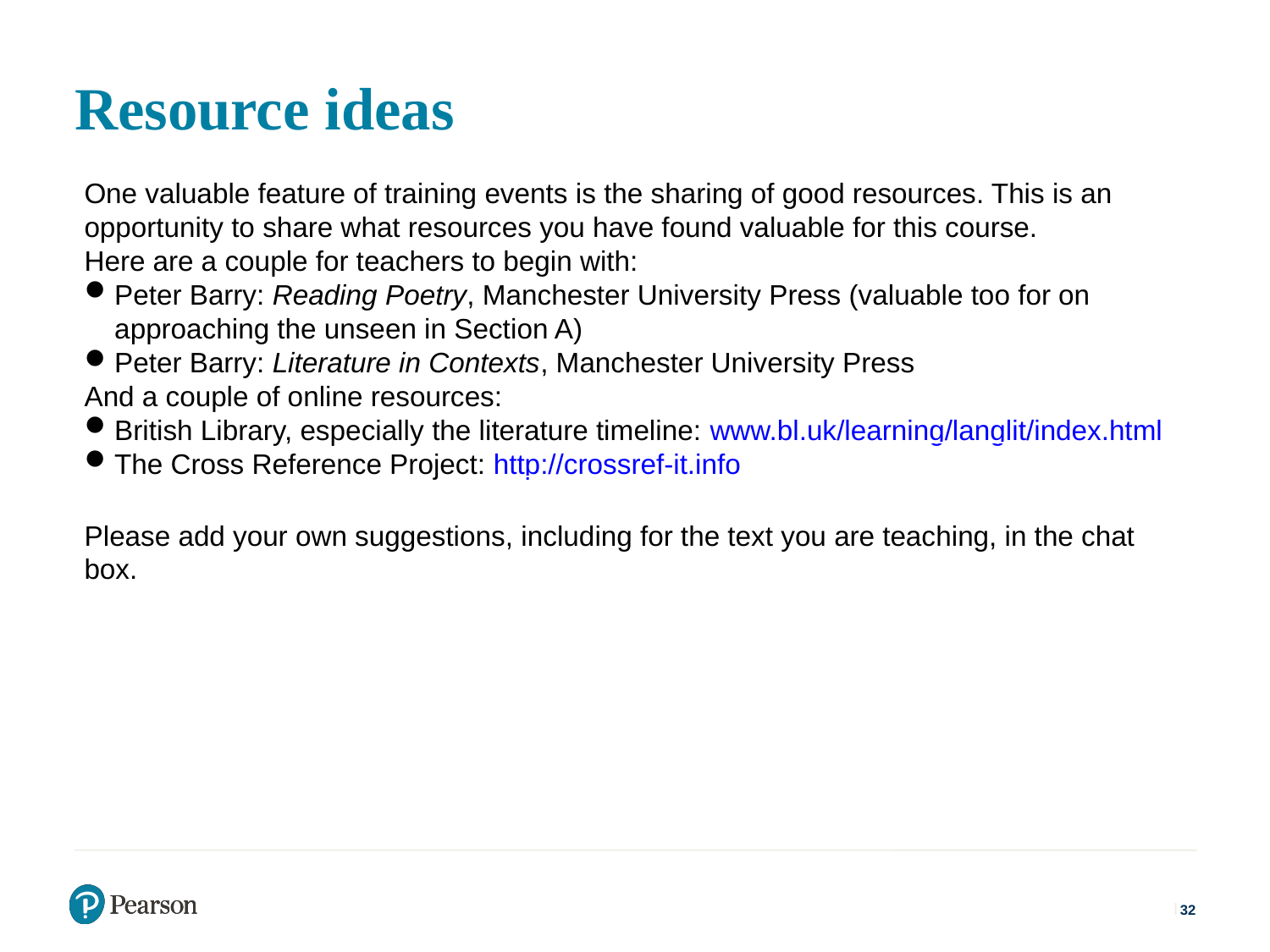

Resource ideas
One valuable feature of training events is the sharing of good resources. This is an opportunity to share what resources you have found valuable for this course.
Here are a couple for teachers to begin with:
Peter Barry: Reading Poetry, Manchester University Press (valuable too for on approaching the unseen in Section A)
Peter Barry: Literature in Contexts, Manchester University Press
And a couple of online resources:
British Library, especially the literature timeline: www.bl.uk/learning/langlit/index.html
The Cross Reference Project: http://crossref-it.info

Please add your own suggestions, including for the text you are teaching, in the chat box.

32